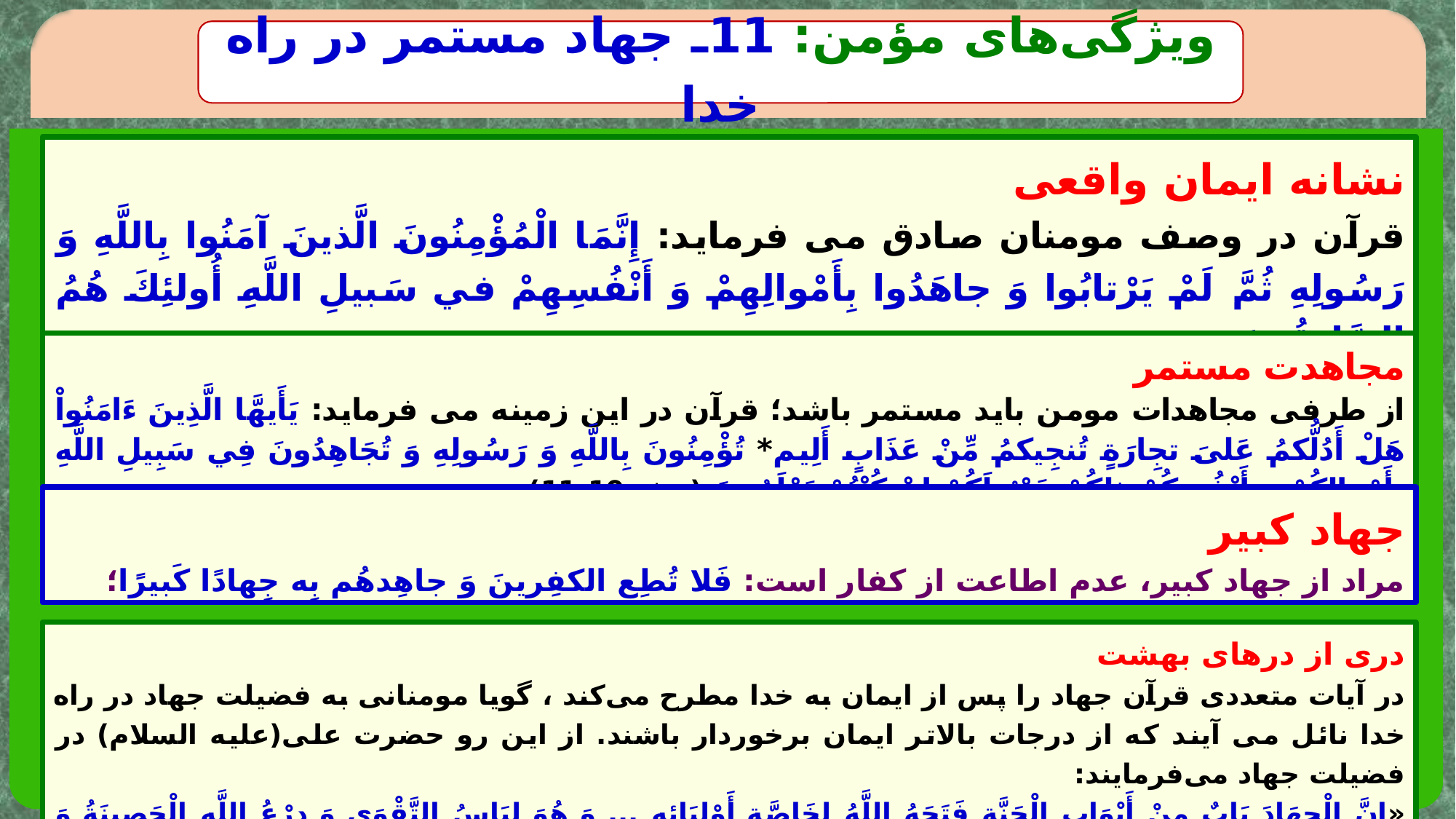

ویژگی‌های مؤمن: 11ـ جهاد مستمر در راه خدا

نشانه ایمان واقعی
قرآن در وصف مومنان صادق می فرماید: إِنَّمَا الْمُؤْمِنُونَ الَّذينَ آمَنُوا بِاللَّهِ وَ رَسُولِهِ ثُمَّ لَمْ يَرْتابُوا وَ جاهَدُوا بِأَمْوالِهِمْ وَ أَنْفُسِهِمْ في‏ سَبيلِ اللَّهِ أُولئِكَ هُمُ الصَّادِقُونَ (حجرات: 15)
مجاهدت مستمر
از طرفی مجاهدات مومن باید مستمر باشد؛ قرآن در این زمینه می فرماید: يَأَيهَّا الَّذِينَ ءَامَنُواْ هَلْ أَدُلُّكمُ‏ عَلىَ‏ تجِارَةٍ تُنجِيكمُ مِّنْ عَذَابٍ أَلِيم‏* تُؤْمِنُونَ‌ بِاللَّهِ‌ وَ رَسُولِهِ‌ وَ تُجَاهِدُونَ‌ فِي‌ سَبِيلِ‌ اللَّهِ‌ بِأَمْوَالِکُمْ‌ وَ أَنْفُسِکُمْ‌ ذلِکُمْ‌ خَيْرٌ لَکُمْ‌ إِنْ‌ کُنْتُمْ‌ تَعْلَمُونَ‌ (صف:10-11)
جهاد کبیر
مراد از جهاد کبیر، عدم اطاعت از کفار است: فَلا تُطِعِ الکفِرینَ وَ جاهِدهُم بِه‌ جِهادًا کَبیرًا؛
دری از درهای بهشت
در آیات متعددی قرآن جهاد را پس از ایمان به خدا مطرح می‌کند ‌، گویا مومنانی به فضیلت جهاد در راه خدا نائل می آیند که از درجات بالاتر ایمان برخوردار باشند. از این رو حضرت علی(علیه السلام) در فضیلت جهاد می‌فرمایند:
«إِنَّ الْجِهَادَ بَابٌ مِنْ أَبْوَابِ الْجَنَّةِ فَتَحَهُ اللَّهُ لِخَاصَّةِ أَوْلِيَائِهِ ... وَ هُوَ لِبَاسُ التَّقْوَى وَ دِرْعُ اللَّهِ الْحَصِينَةُ وَ جُنَّتُهُ الْوَثِيقَة...»